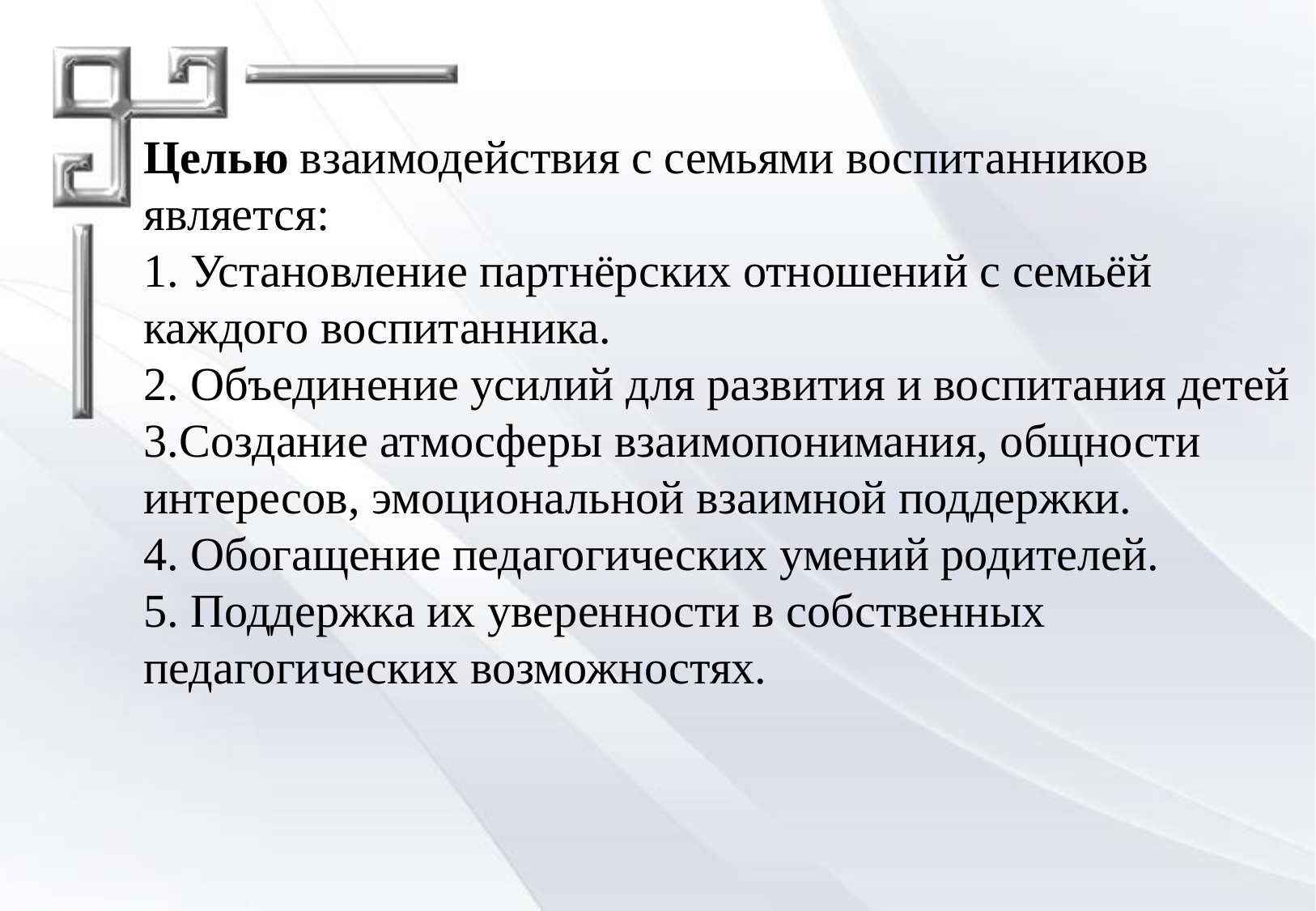

Целью взаимодействия с семьями воспитанников является:
1. Установление партнёрских отношений с семьёй каждого воспитанника.
2. Объединение усилий для развития и воспитания детей
3.Создание атмосферы взаимопонимания, общности интересов, эмоциональной взаимной поддержки.
4. Обогащение педагогических умений родителей.
5. Поддержка их уверенности в собственных педагогических возможностях.